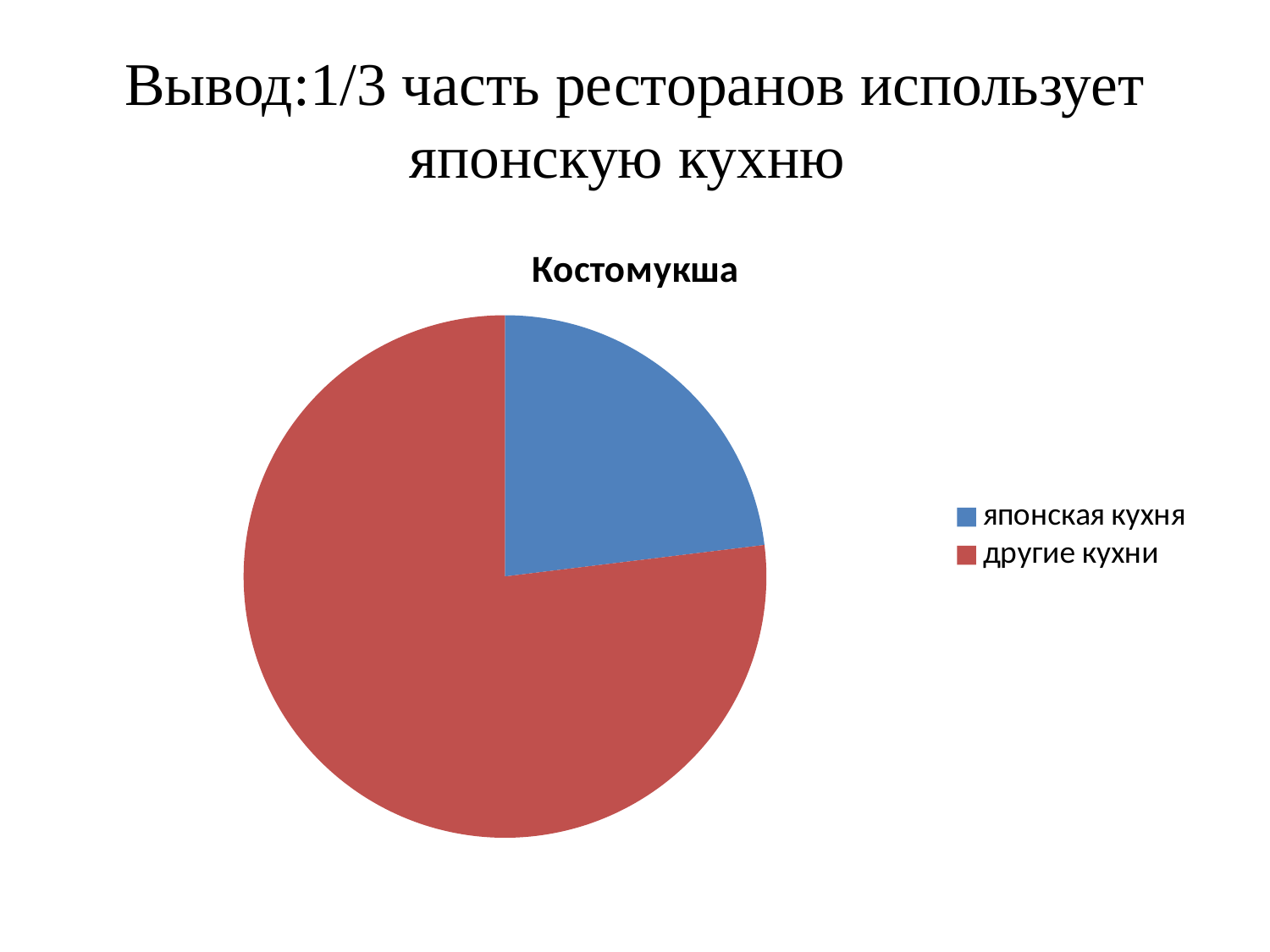

# Вывод:1/3 часть ресторанов использует японскую кухню

### Chart:

| Category | Костомукша |
|---|---|
| японская кухня | 9.0 |
| другие кухни | 30.0 |